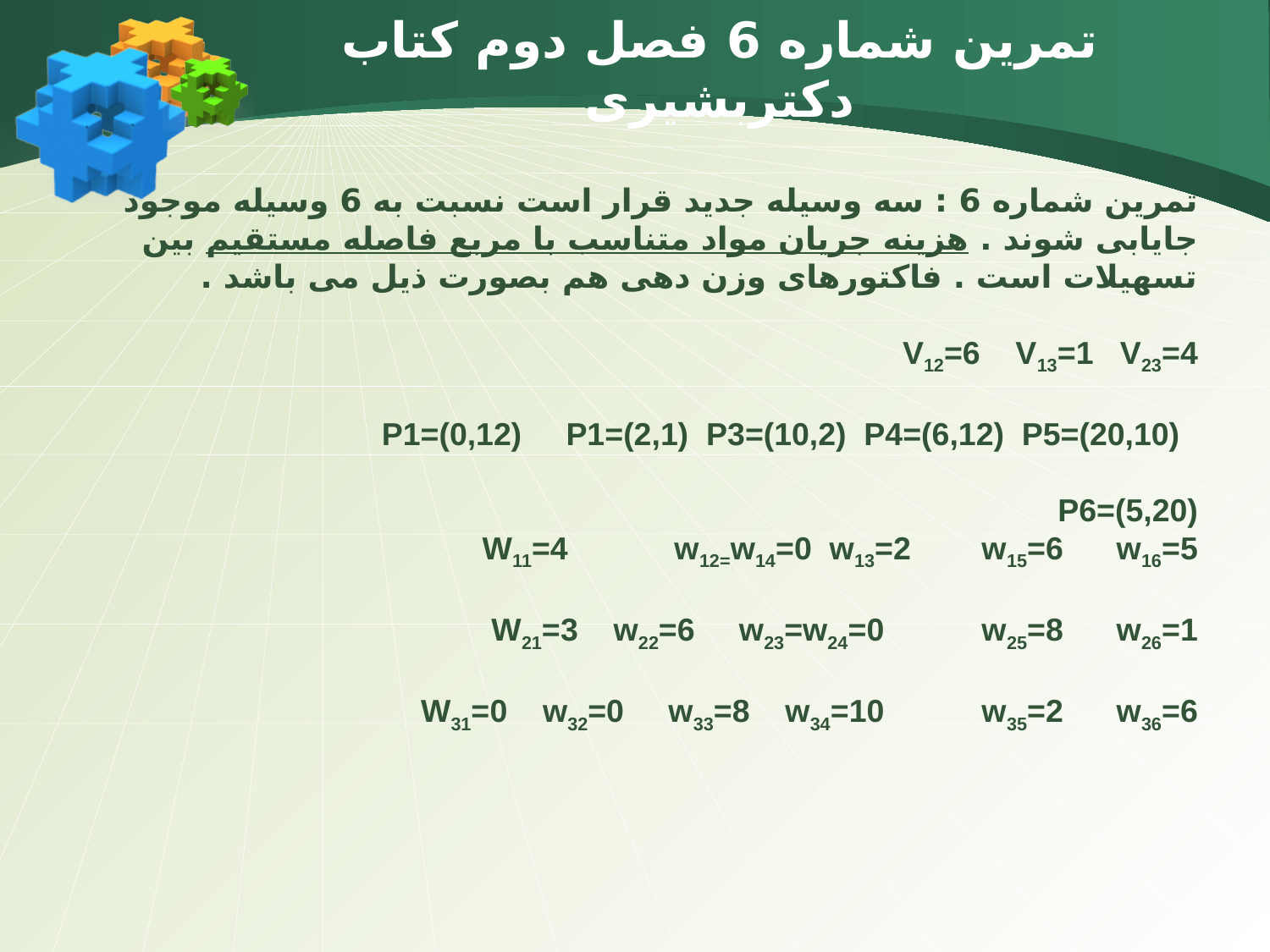

# تمرین شماره 6 فصل دوم کتاب دکتربشیری

تمرین شماره 6 : سه وسیله جدید قرار است نسبت به 6 وسیله موجود جایابی شوند . هزینه جریان مواد متناسب با مربع فاصله مستقیم بین تسهیلات است . فاکتورهای وزن دهی هم بصورت ذیل می باشد .

V12=6    V13=1   V23=4

P1=(0,12)     P1=(2,1)  P3=(10,2)  P4=(6,12)  P5=(20,10)

P6=(5,20)
W11=4            w12=w14=0  w13=2        w15=6      w16=5

W21=3    w22=6     w23=w24=0           w25=8      w26=1

W31=0    w32=0     w33=8    w34=10           w35=2      w36=6